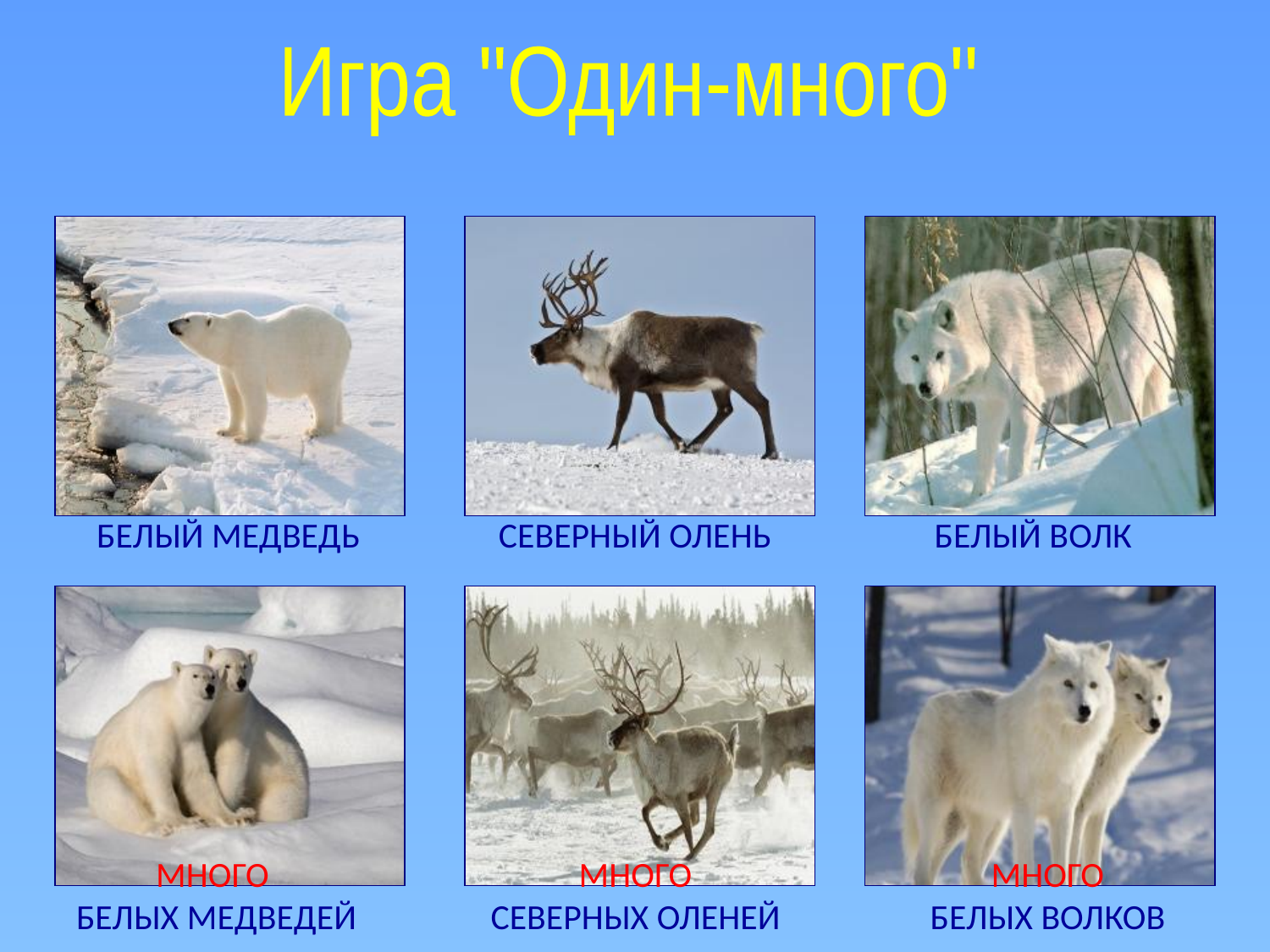

Игра "Один-много"

БЕЛЫЙ МЕДВЕДЬ
СЕВЕРНЫЙ ОЛЕНЬ
БЕЛЫЙ ВОЛК

МНОГО
БЕЛЫХ МЕДВЕДЕЙ
МНОГО
СЕВЕРНЫХ ОЛЕНЕЙ
МНОГО
БЕЛЫХ ВОЛКОВ